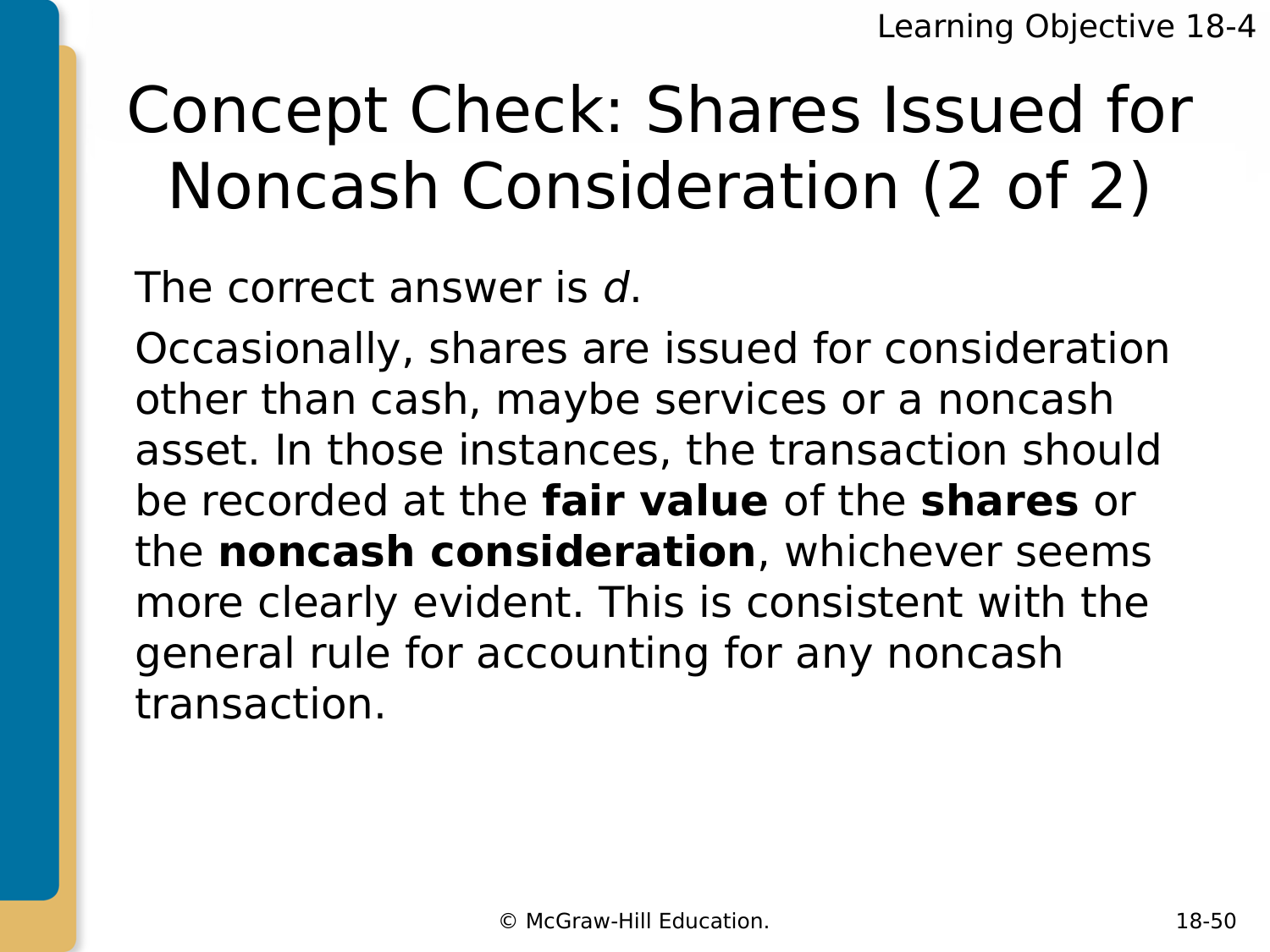

Learning Objective 18-4
# Concept Check: Shares Issued for Noncash Consideration (2 of 2)
The correct answer is d.
Occasionally, shares are issued for consideration other than cash, maybe services or a noncash asset. In those instances, the transaction should be recorded at the fair value of the shares or the noncash consideration, whichever seems more clearly evident. This is consistent with the general rule for accounting for any noncash transaction.